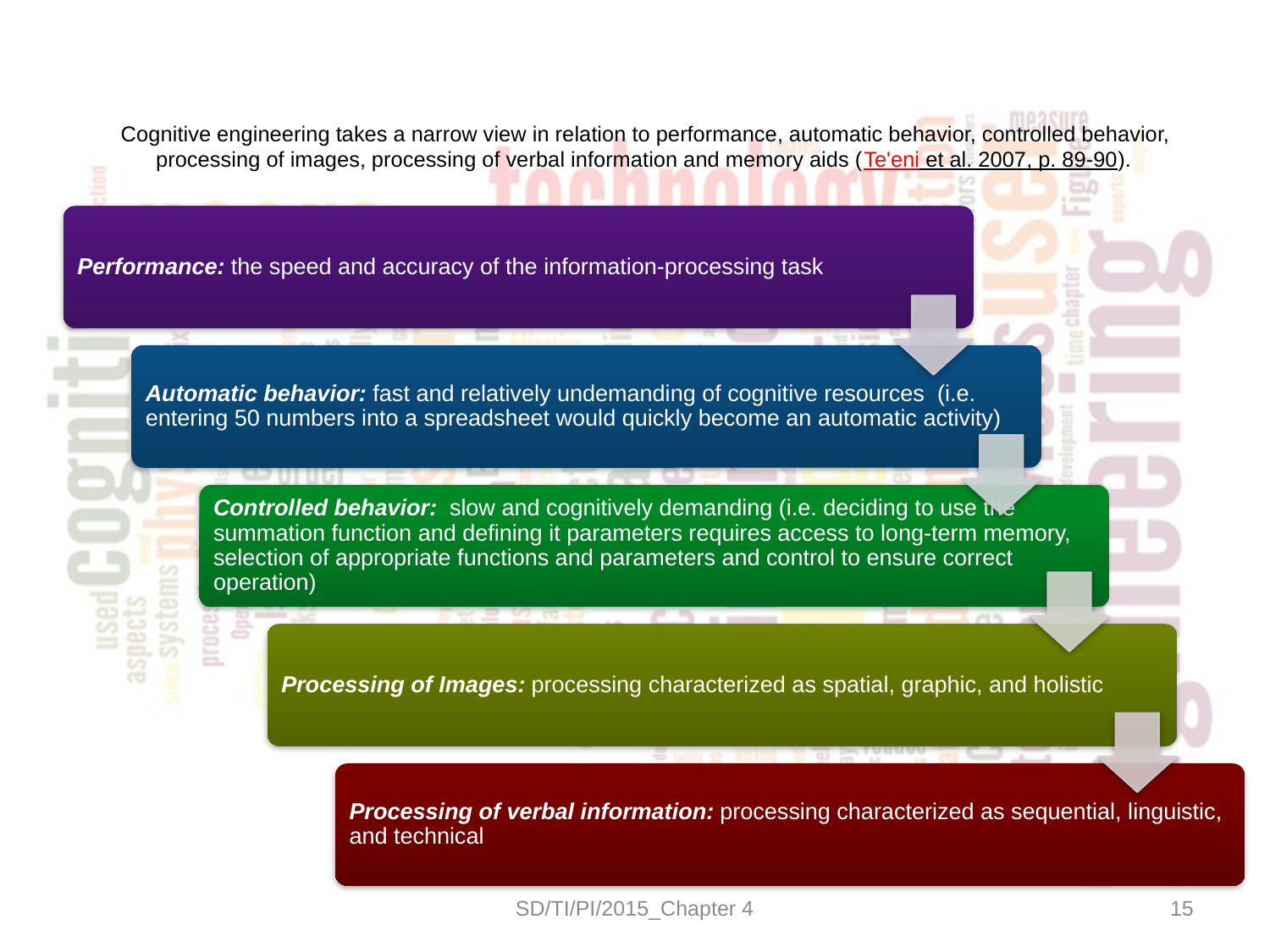

# Cognitive engineering takes a narrow view in relation to performance, automatic behavior, controlled behavior, processing of images, processing of verbal information and memory aids (Te'eni et al. 2007, p. 89-90).
Performance: the speed and accuracy of the information-processing task
Automatic behavior: fast and relatively undemanding of cognitive resources  (i.e. entering 50 numbers into a spreadsheet would quickly become an automatic activity)
Controlled behavior:  slow and cognitively demanding (i.e. deciding to use the summation function and defining it parameters requires access to long-term memory, selection of appropriate functions and parameters and control to ensure correct operation)
Processing of Images: processing characterized as spatial, graphic, and holistic
Processing of verbal information: processing characterized as sequential, linguistic, and technical

SD/TI/PI/2015_Chapter 4
15